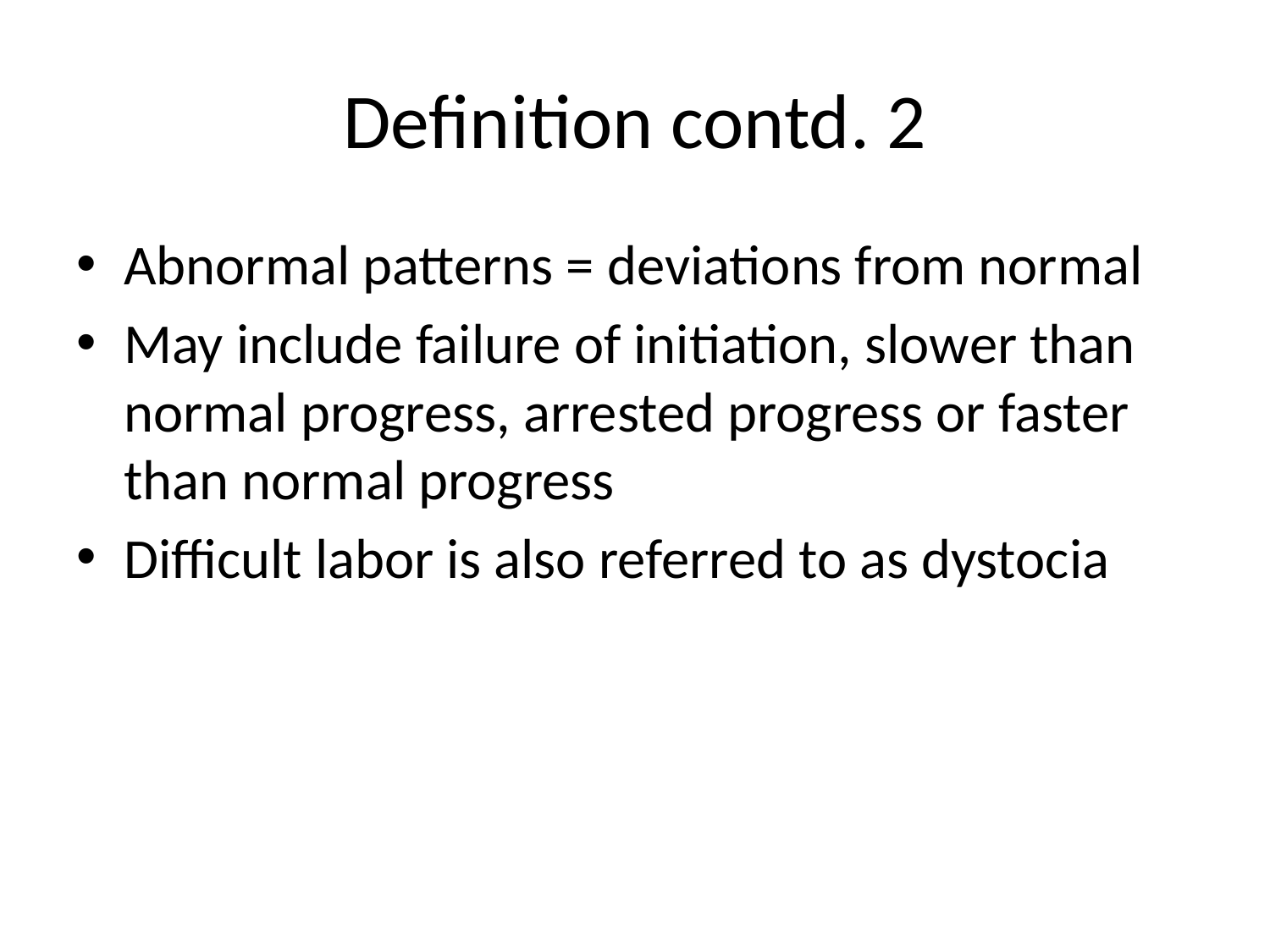

# Definition contd. 2
Abnormal patterns = deviations from normal
May include failure of initiation, slower than normal progress, arrested progress or faster than normal progress
Difficult labor is also referred to as dystocia